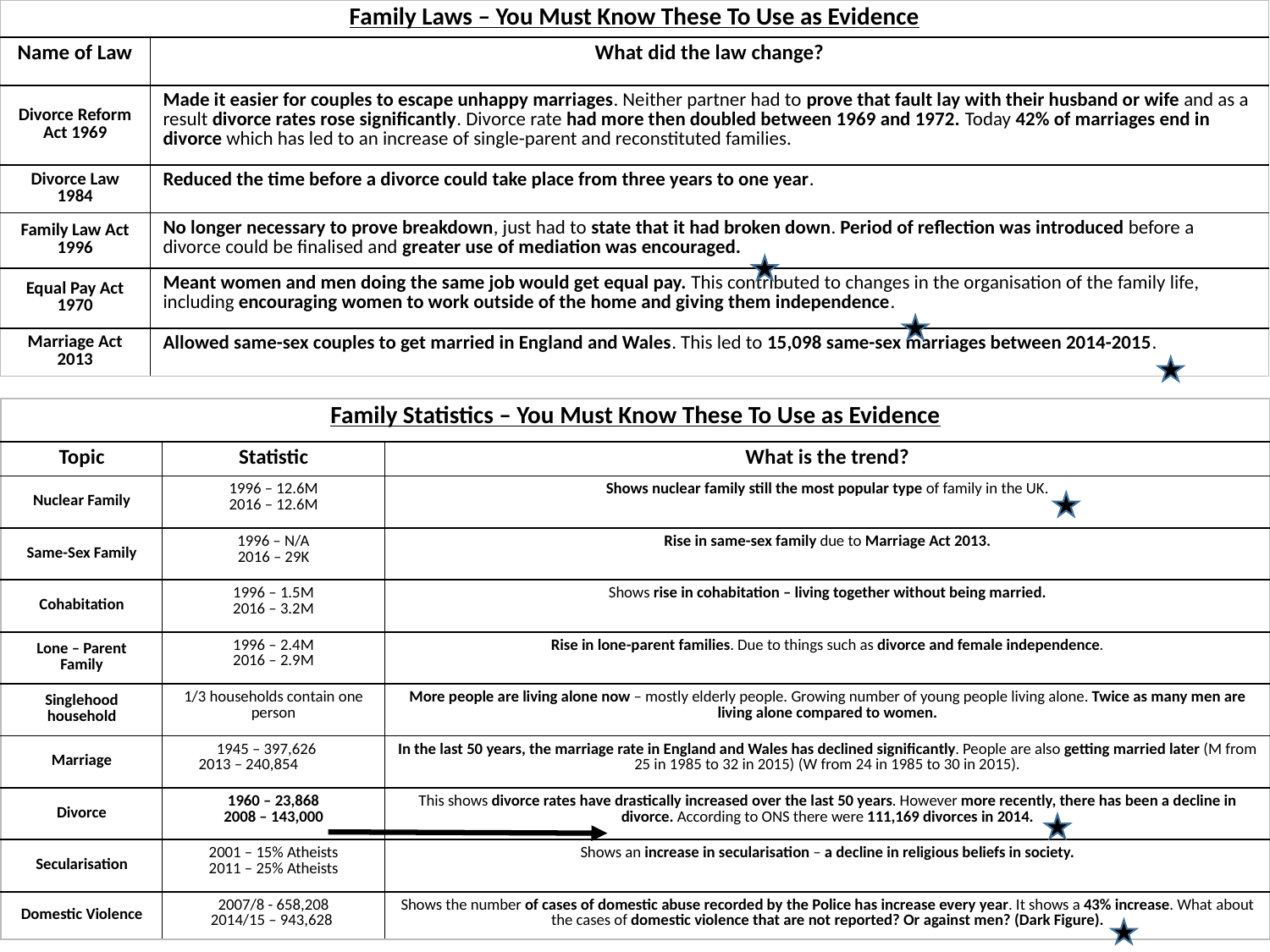

| Family Laws – You Must Know These To Use as Evidence |  |
| --- | --- |
| Name of Law | What did the law change? |
| Divorce Reform Act 1969 | Made it easier for couples to escape unhappy marriages. Neither partner had to prove that fault lay with their husband or wife and as a result divorce rates rose significantly. Divorce rate had more then doubled between 1969 and 1972. Today 42% of marriages end in divorce which has led to an increase of single-parent and reconstituted families. |
| Divorce Law 1984 | Reduced the time before a divorce could take place from three years to one year. |
| Family Law Act 1996 | No longer necessary to prove breakdown, just had to state that it had broken down. Period of reflection was introduced before a divorce could be finalised and greater use of mediation was encouraged. |
| Equal Pay Act 1970 | Meant women and men doing the same job would get equal pay. This contributed to changes in the organisation of the family life, including encouraging women to work outside of the home and giving them independence. |
| Marriage Act 2013 | Allowed same-sex couples to get married in England and Wales. This led to 15,098 same-sex marriages between 2014-2015. |

| Family Statistics – You Must Know These To Use as Evidence |  |  |
| --- | --- | --- |
| Topic | Statistic | What is the trend? |
| Nuclear Family | 1996 – 12.6M 2016 – 12.6M | Shows nuclear family still the most popular type of family in the UK. |
| Same-Sex Family | 1996 – N/A 2016 – 29K | Rise in same-sex family due to Marriage Act 2013. |
| Cohabitation | 1996 – 1.5M 2016 – 3.2M | Shows rise in cohabitation – living together without being married. |
| Lone – Parent Family | 1996 – 2.4M 2016 – 2.9M | Rise in lone-parent families. Due to things such as divorce and female independence. |
| Singlehood household | 1/3 households contain one person | More people are living alone now – mostly elderly people. Growing number of young people living alone. Twice as many men are living alone compared to women. |
| Marriage | 1945 – 397,626 2013 – 240,854 | In the last 50 years, the marriage rate in England and Wales has declined significantly. People are also getting married later (M from 25 in 1985 to 32 in 2015) (W from 24 in 1985 to 30 in 2015). |
| Divorce | 1960 – 23,868 2008 – 143,000 | This shows divorce rates have drastically increased over the last 50 years. However more recently, there has been a decline in divorce. According to ONS there were 111,169 divorces in 2014. |
| Secularisation | 2001 – 15% Atheists 2011 – 25% Atheists | Shows an increase in secularisation – a decline in religious beliefs in society. |
| Domestic Violence | 2007/8 - 658,208 2014/15 – 943,628 | Shows the number of cases of domestic abuse recorded by the Police has increase every year. It shows a 43% increase. What about the cases of domestic violence that are not reported? Or against men? (Dark Figure). |